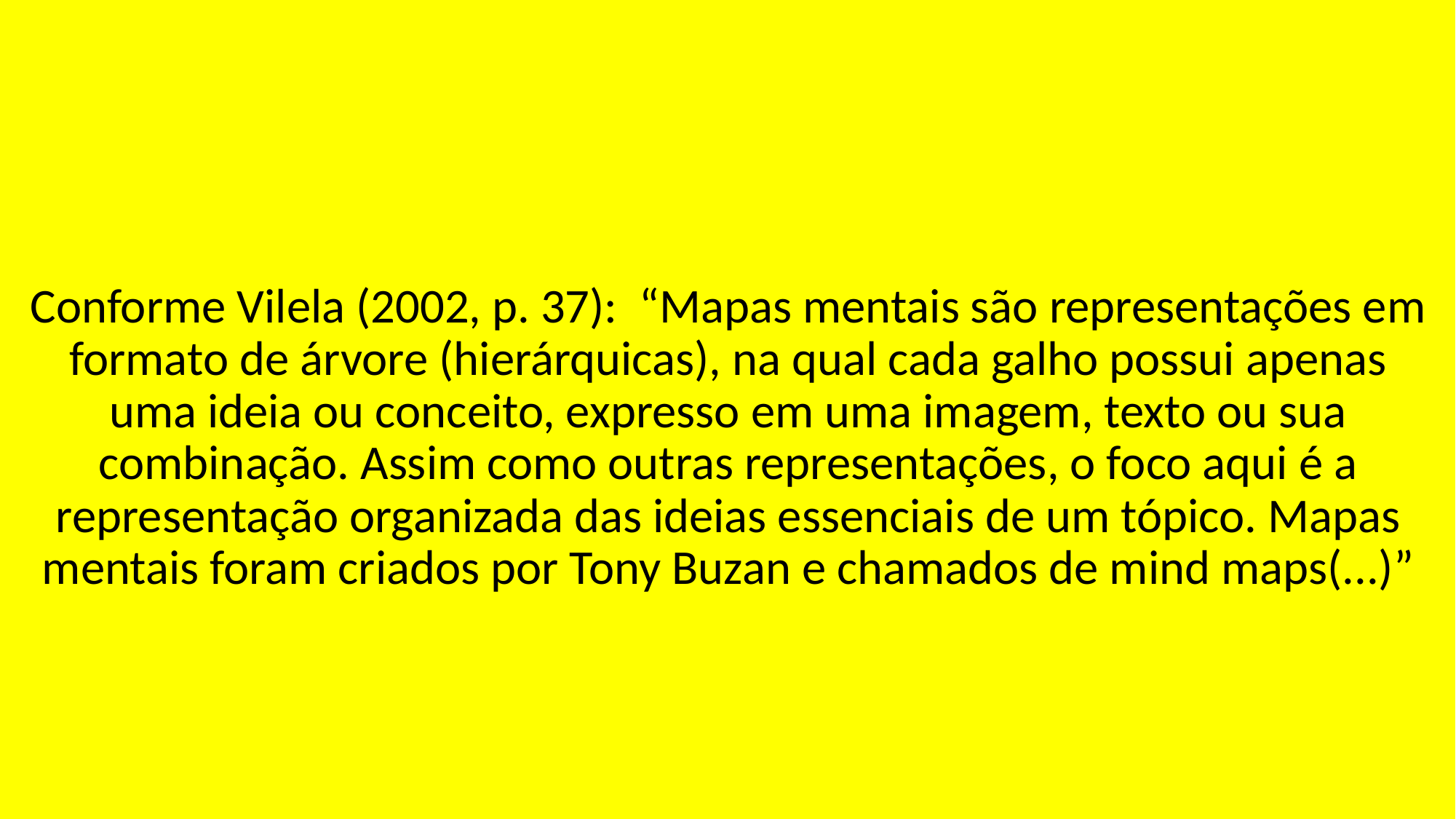

Conforme Vilela (2002, p. 37):  “Mapas mentais são representações em formato de árvore (hierárquicas), na qual cada galho possui apenas uma ideia ou conceito, expresso em uma imagem, texto ou sua combinação. Assim como outras representações, o foco aqui é a representação organizada das ideias essenciais de um tópico. Mapas mentais foram criados por Tony Buzan e chamados de mind maps(...)”